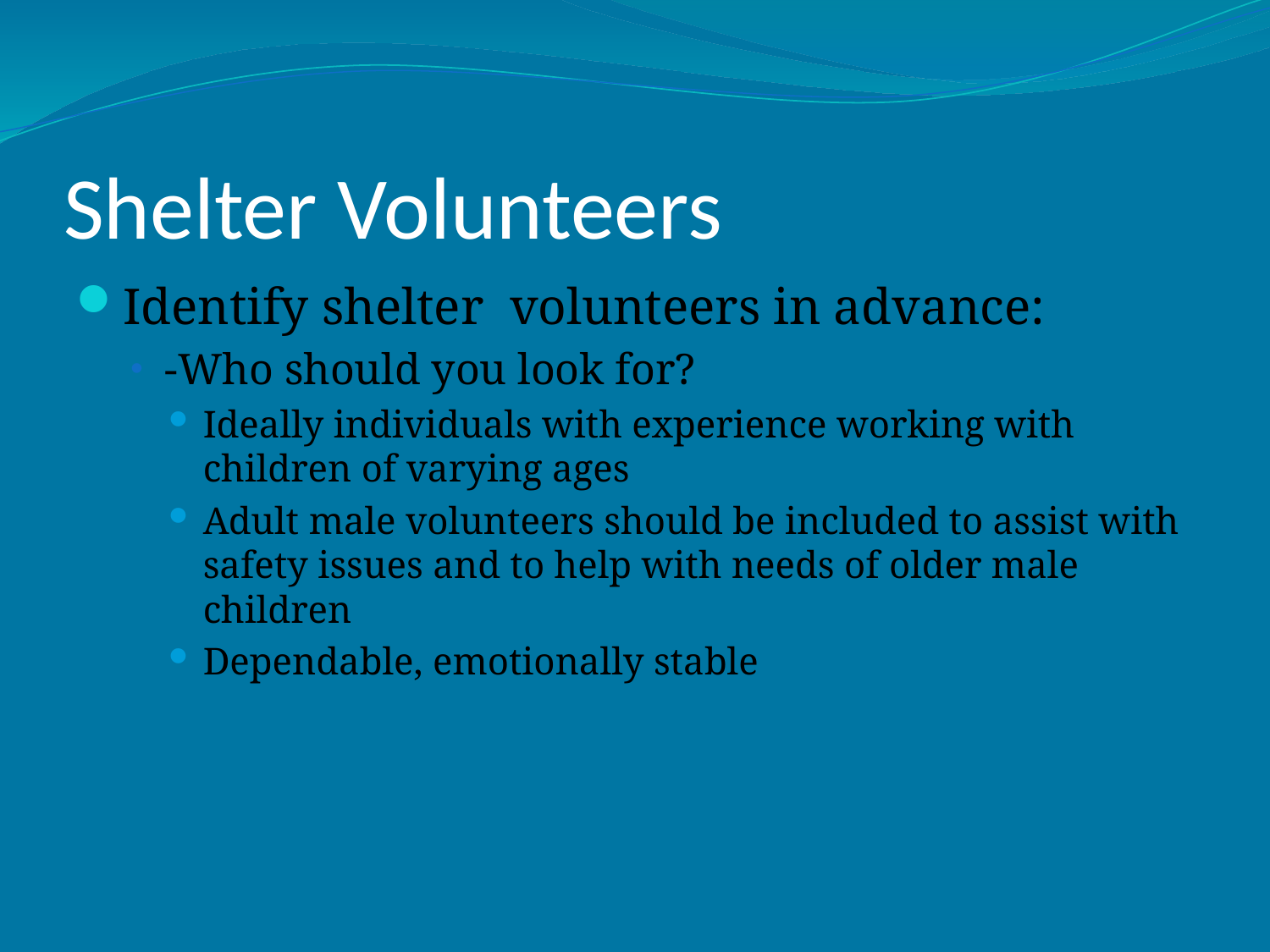

# Shelter Volunteers
Identify shelter  volunteers in advance:
-Who should you look for?
Ideally individuals with experience working with children of varying ages
Adult male volunteers should be included to assist with safety issues and to help with needs of older male children
Dependable, emotionally stable